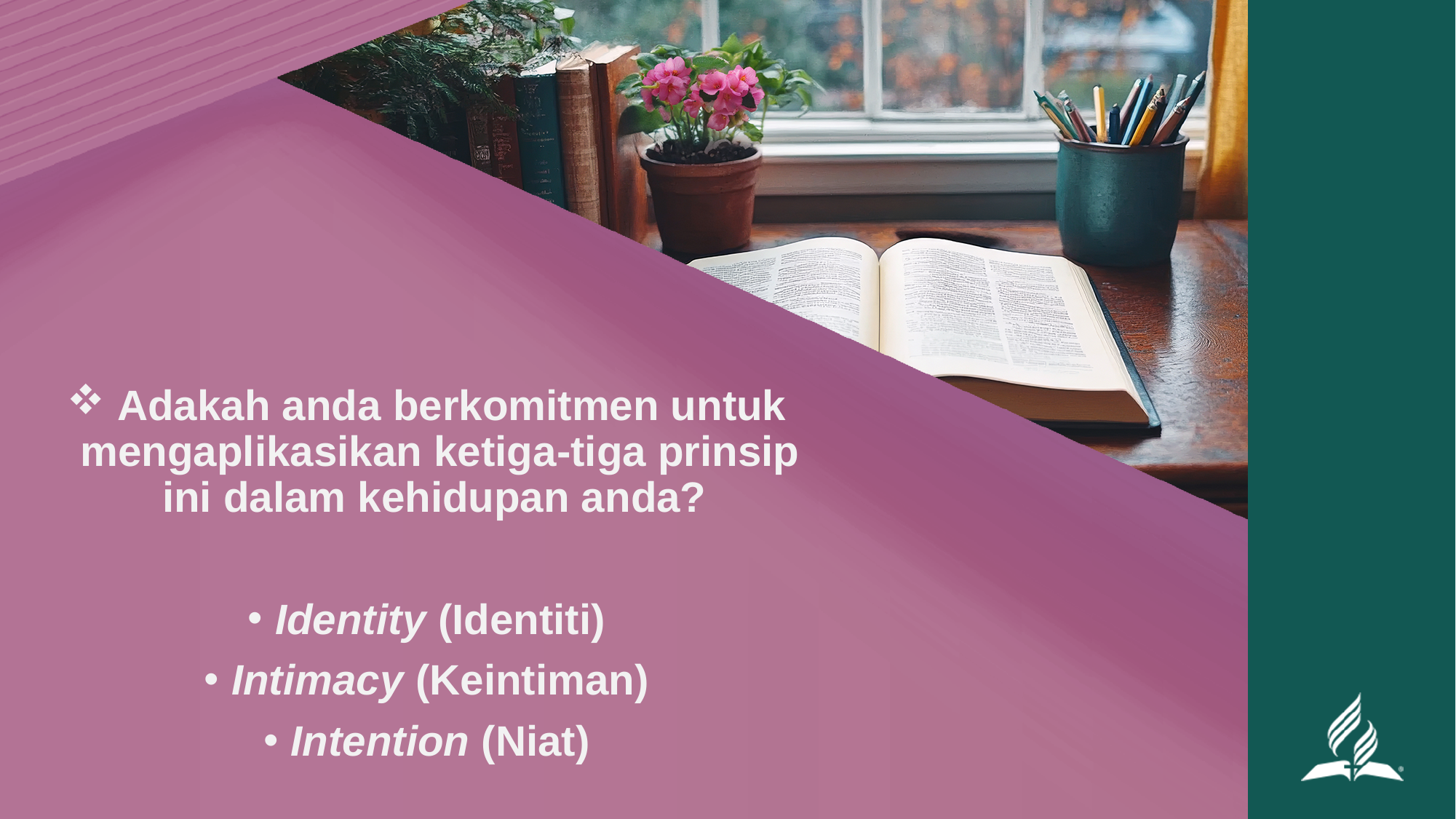

Adakah anda berkomitmen untuk mengaplikasikan ketiga-tiga prinsip ini dalam kehidupan anda?

Identity (Identiti)
Intimacy (Keintiman)
Intention (Niat)